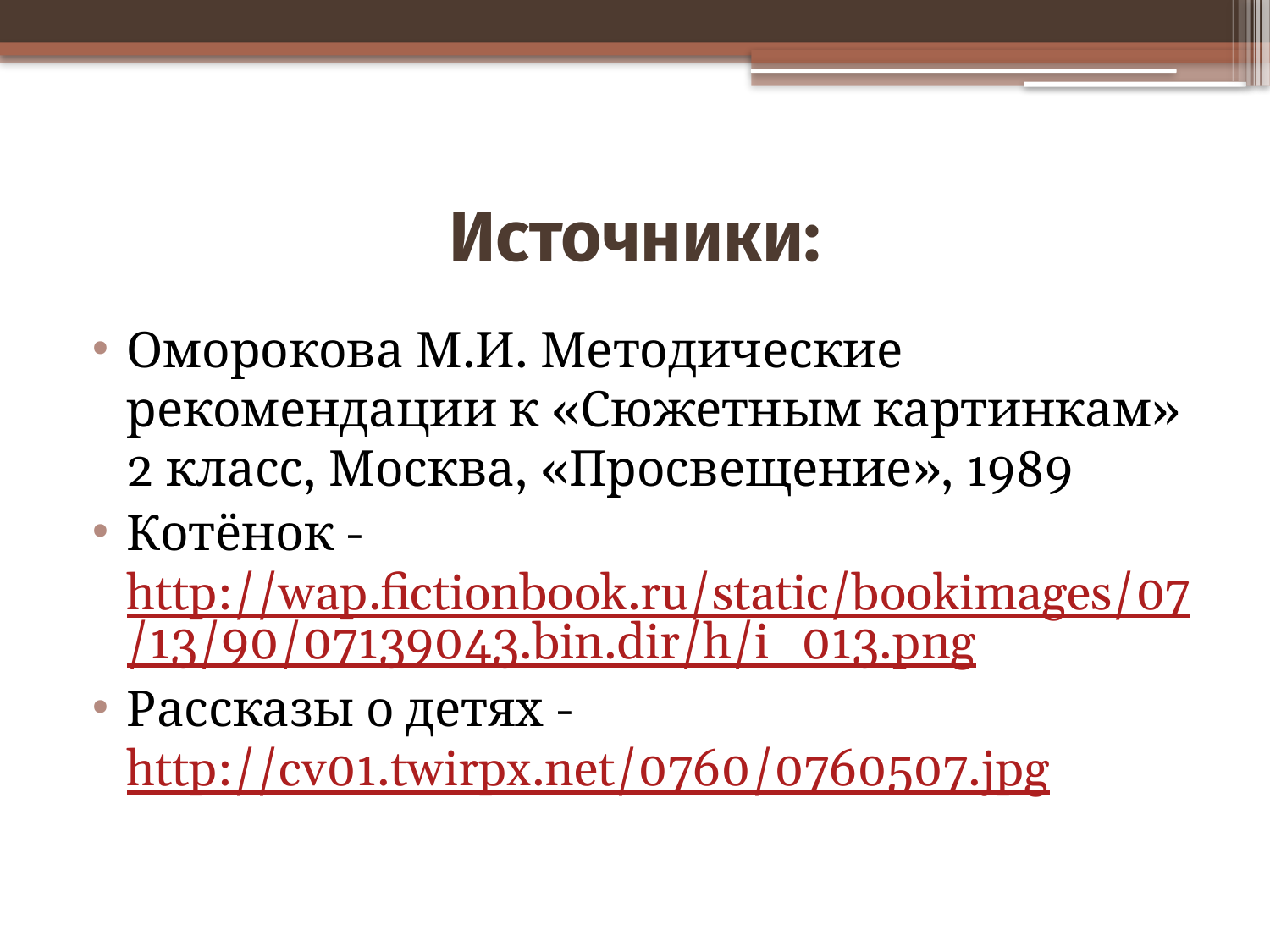

# Источники:
Оморокова М.И. Методические рекомендации к «Сюжетным картинкам» 2 класс, Москва, «Просвещение», 1989
Котёнок - http://wap.fictionbook.ru/static/bookimages/07/13/90/07139043.bin.dir/h/i_013.png
Рассказы о детях - http://cv01.twirpx.net/0760/0760507.jpg